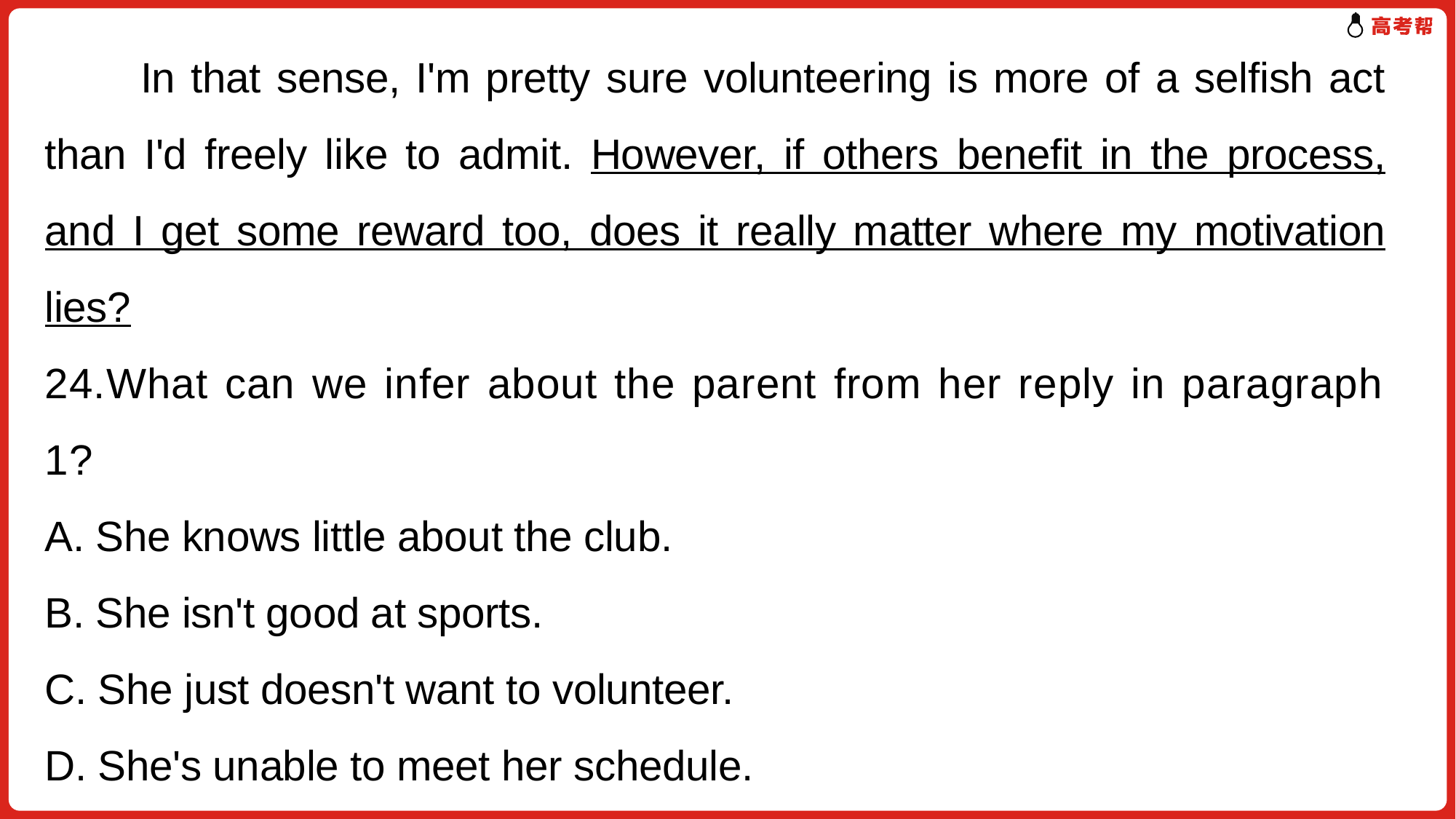

In that sense, I'm pretty sure volunteering is more of a selfish act than I'd freely like to admit. However, if others benefit in the process, and I get some reward too, does it really matter where my motivation lies?
24.What can we infer about the parent from her reply in paragraph 1?
A. She knows little about the club.
B. She isn't good at sports.
C. She just doesn't want to volunteer.
D. She's unable to meet her schedule.